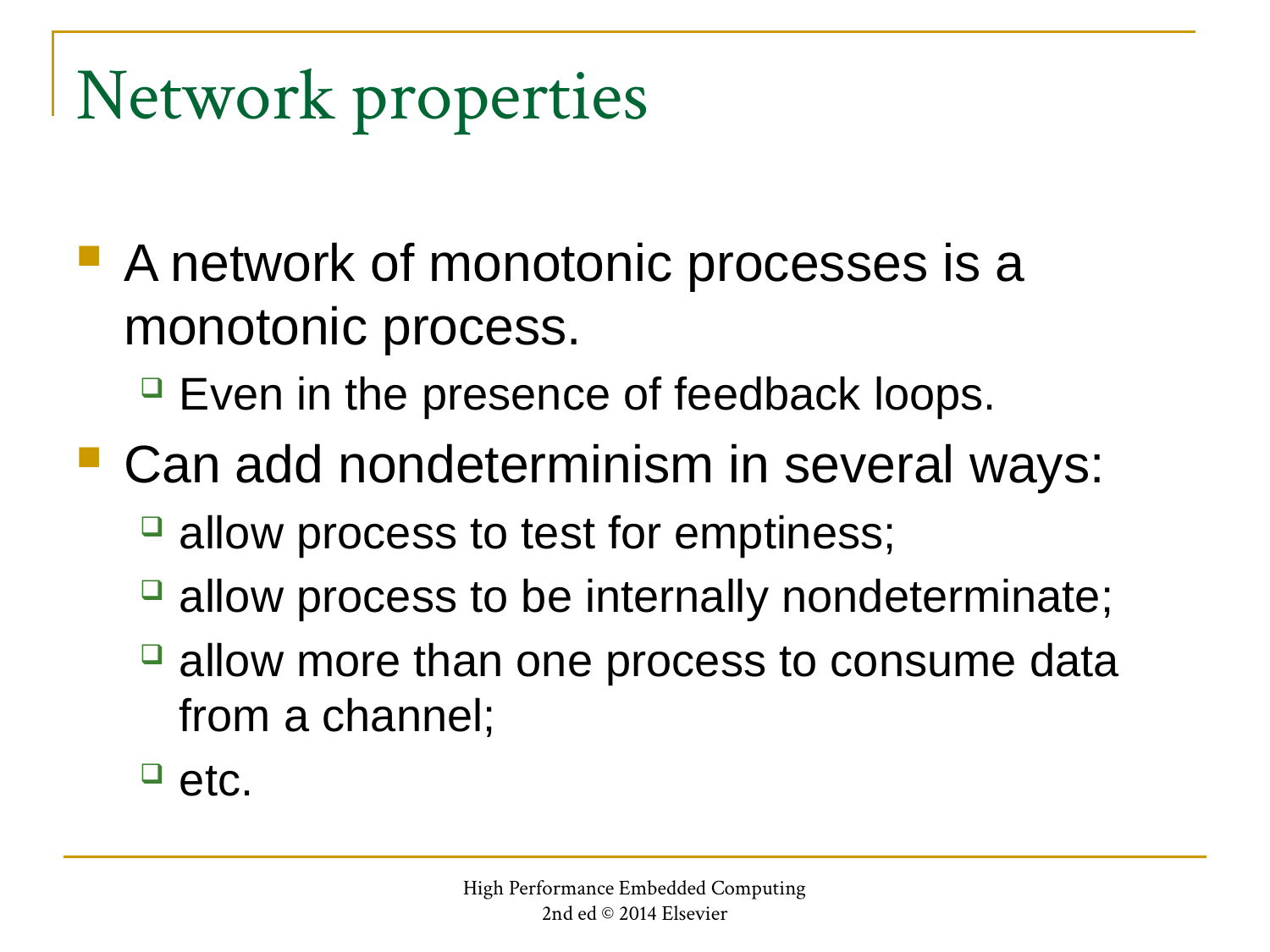

# Network properties
A network of monotonic processes is a monotonic process.
Even in the presence of feedback loops.
Can add nondeterminism in several ways:
allow process to test for emptiness;
allow process to be internally nondeterminate;
allow more than one process to consume data from a channel;
etc.
High Performance Embedded Computing 2nd ed © 2014 Elsevier